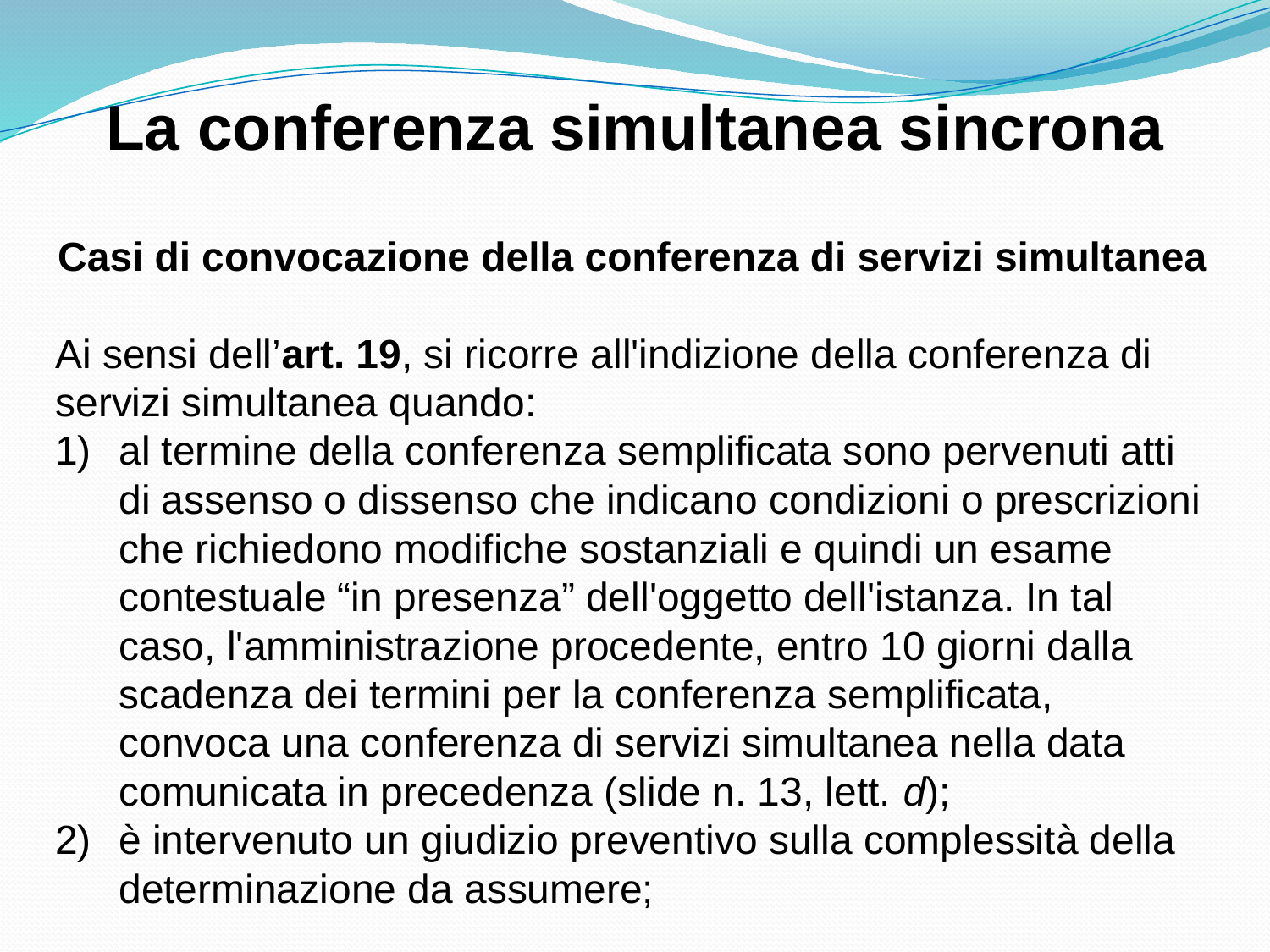

# La conferenza simultanea sincrona
Casi di convocazione della conferenza di servizi simultanea

Ai sensi dell’art. 19, si ricorre all'indizione della conferenza di servizi simultanea quando:
al termine della conferenza semplificata sono pervenuti atti di assenso o dissenso che indicano condizioni o prescrizioni che richiedono modifiche sostanziali e quindi un esame contestuale “in presenza” dell'oggetto dell'istanza. In tal caso, l'amministrazione procedente, entro 10 giorni dalla scadenza dei termini per la conferenza semplificata, convoca una conferenza di servizi simultanea nella data comunicata in precedenza (slide n. 13, lett. d);
è intervenuto un giudizio preventivo sulla complessità della determinazione da assumere;